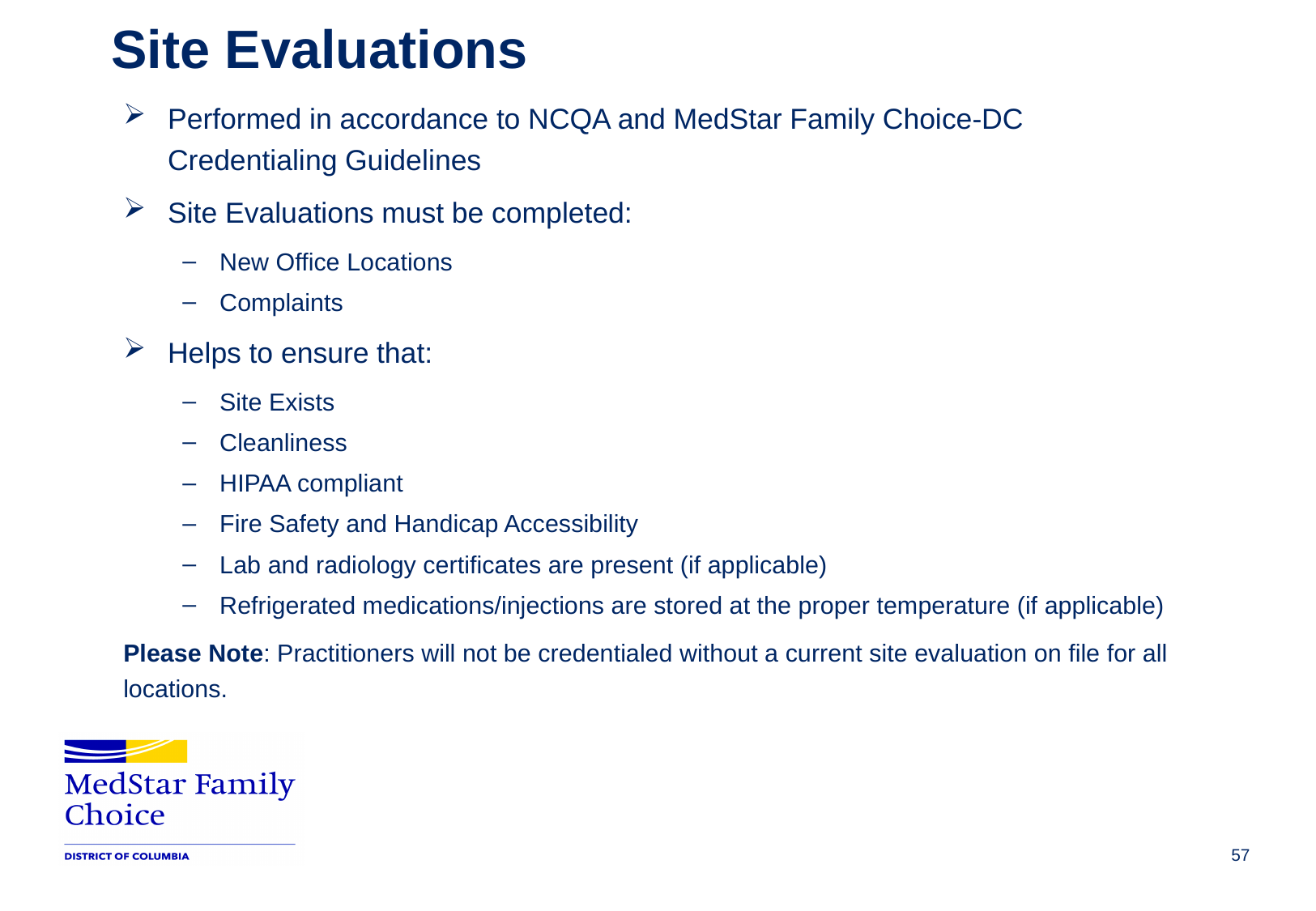

# Site Evaluations
Performed in accordance to NCQA and MedStar Family Choice-DC Credentialing Guidelines
Site Evaluations must be completed:
New Office Locations
Complaints
Helps to ensure that:
Site Exists
Cleanliness
HIPAA compliant
Fire Safety and Handicap Accessibility
Lab and radiology certificates are present (if applicable)
Refrigerated medications/injections are stored at the proper temperature (if applicable)
Please Note: Practitioners will not be credentialed without a current site evaluation on file for all locations.